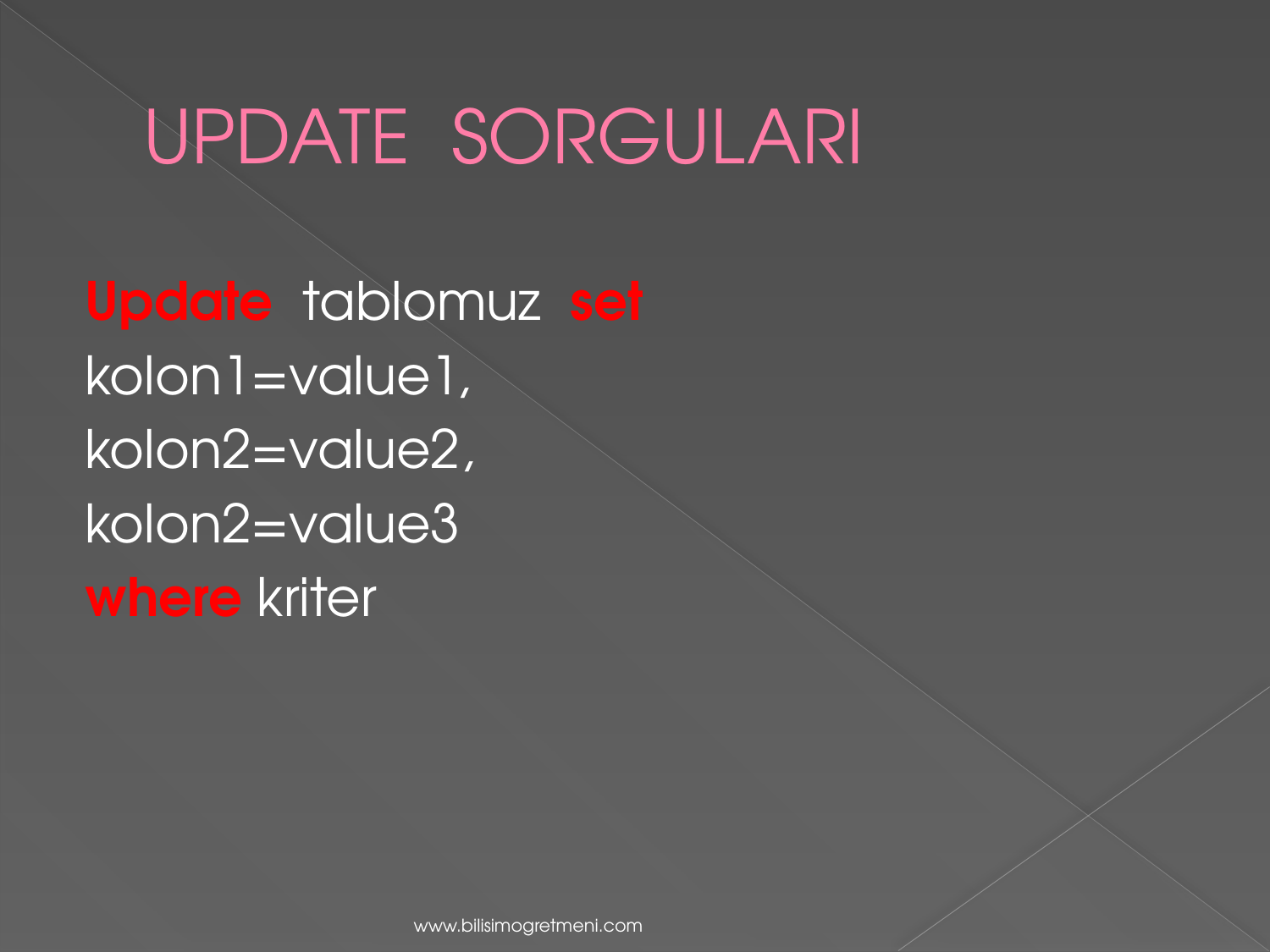

# UPDATE  SORGULARI
Update  tablomuz  set
kolon1=value1,
kolon2=value2,
kolon2=value3
where kriter
www.bilisimogretmeni.com